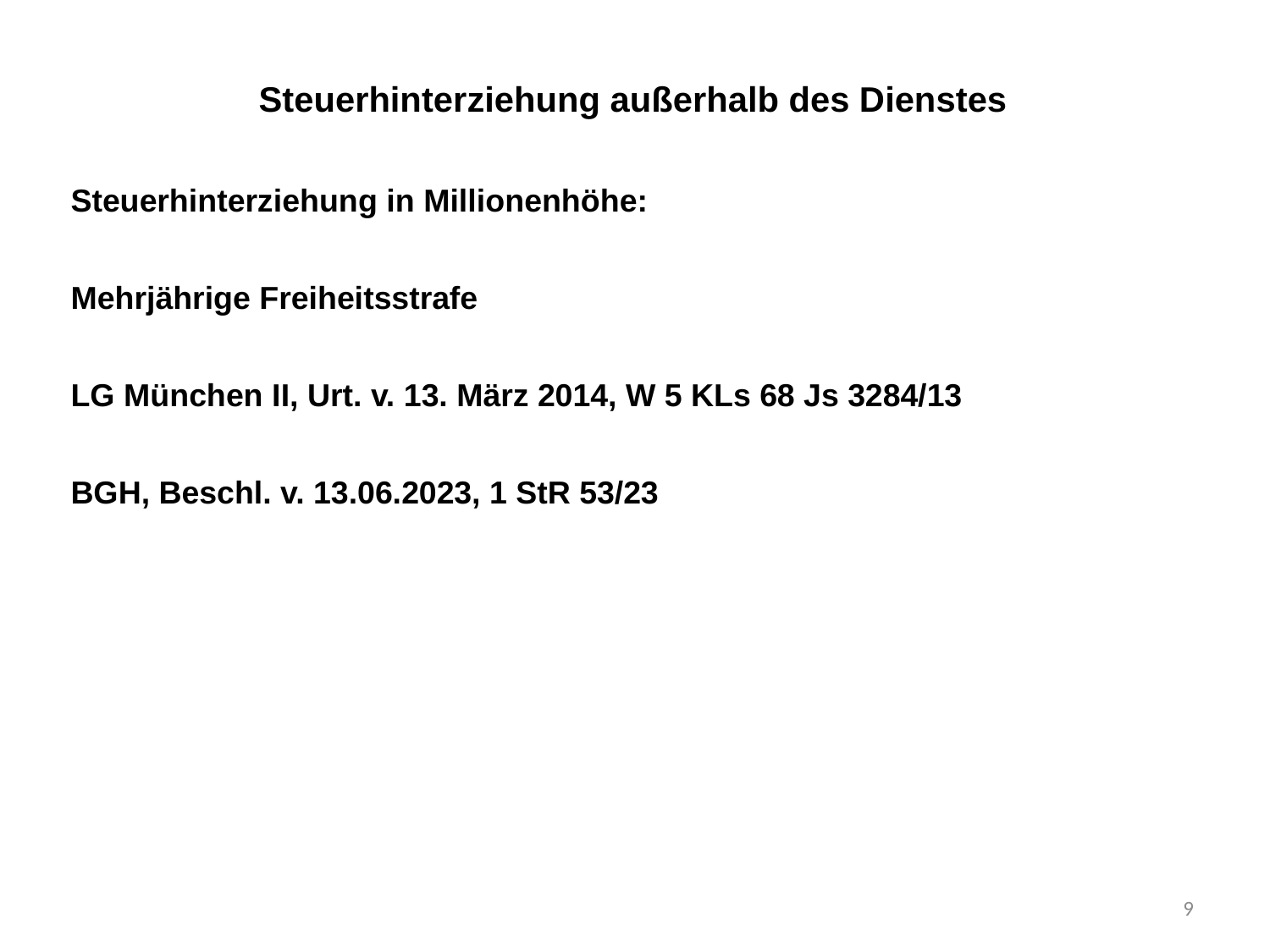

# Steuerhinterziehung außerhalb des Dienstes
Steuerhinterziehung in Millionenhöhe:

Mehrjährige Freiheitsstrafe

LG München II, Urt. v. 13. März 2014, W 5 KLs 68 Js 3284/13

BGH, Beschl. v. 13.06.2023, 1 StR 53/23

9